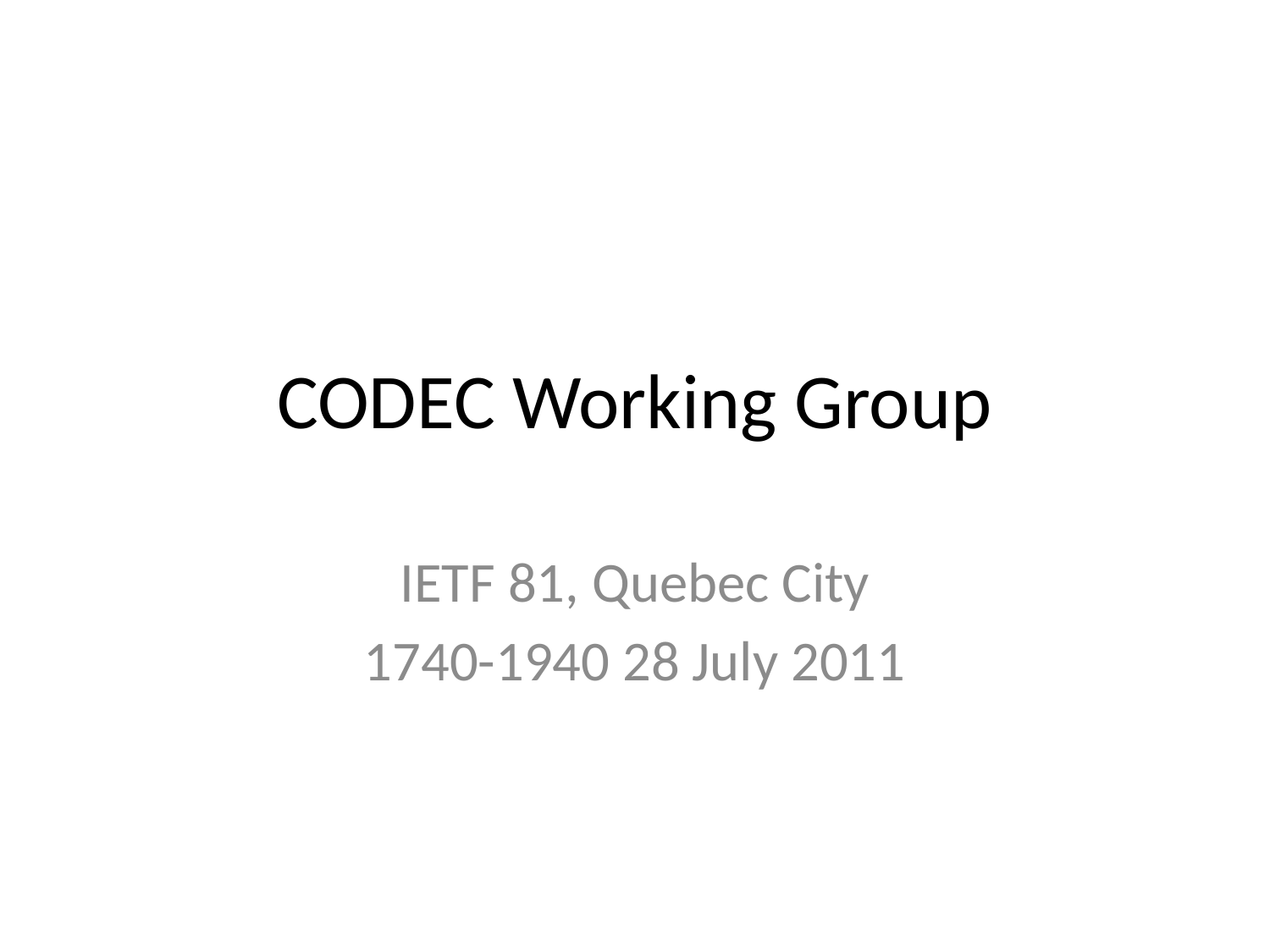

# CODEC Working Group
IETF 81, Quebec City
1740-1940 28 July 2011